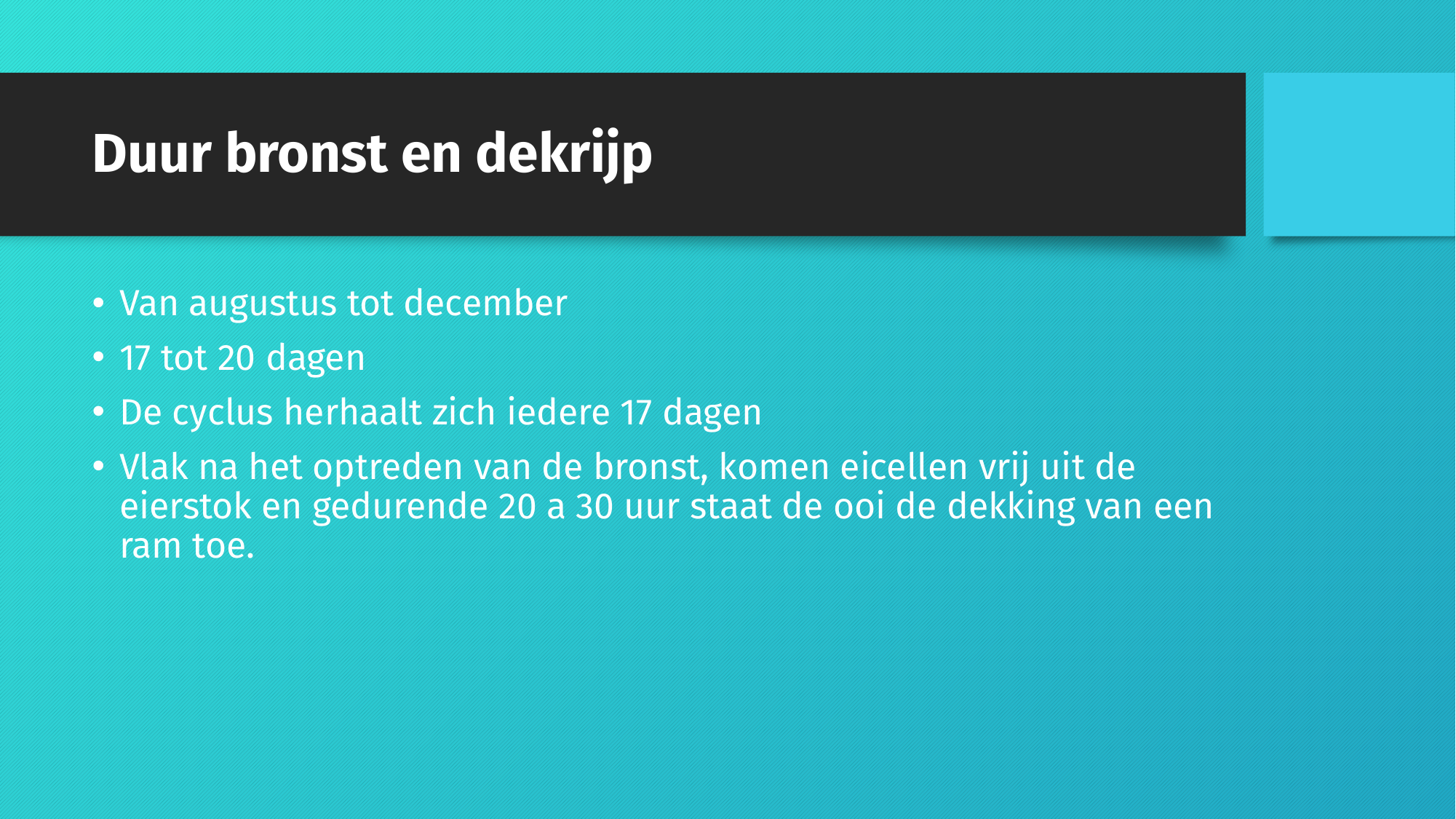

# Duur bronst en dekrijp
Van augustus tot december
17 tot 20 dagen
De cyclus herhaalt zich iedere 17 dagen
Vlak na het optreden van de bronst, komen eicellen vrij uit de eierstok en gedurende 20 a 30 uur staat de ooi de dekking van een ram toe.